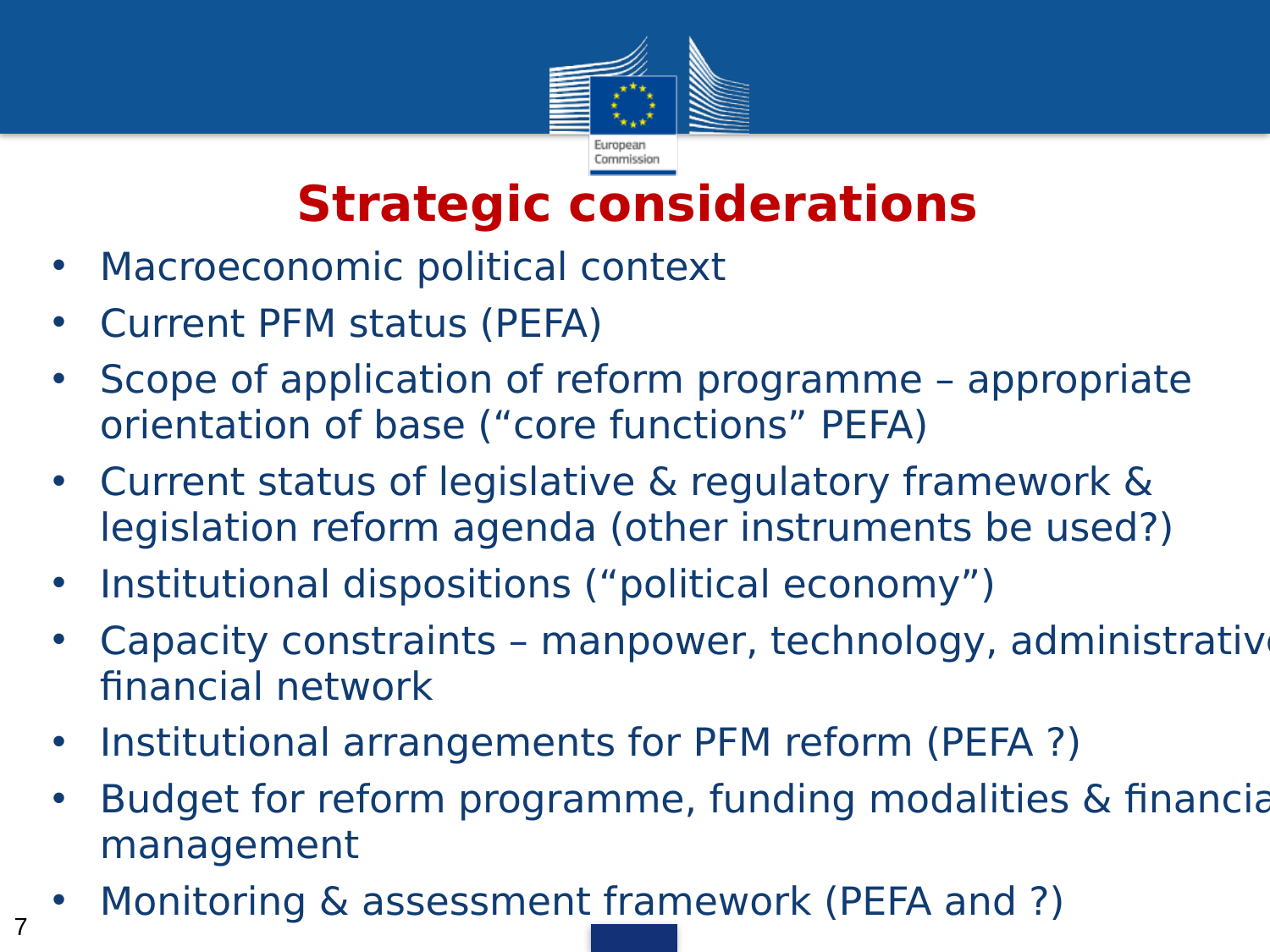

#
Strategic considerations

Macroeconomic political context
Current PFM status (PEFA)
Scope of application of reform programme – appropriate orientation of base (“core functions” PEFA)
Current status of legislative & regulatory framework & legislation reform agenda (other instruments be used?)
Institutional dispositions (“political economy”)
Capacity constraints – manpower, technology, administrative financial network
Institutional arrangements for PFM reform (PEFA ?)
Budget for reform programme, funding modalities & financial management
Monitoring & assessment framework (PEFA and ?)

7